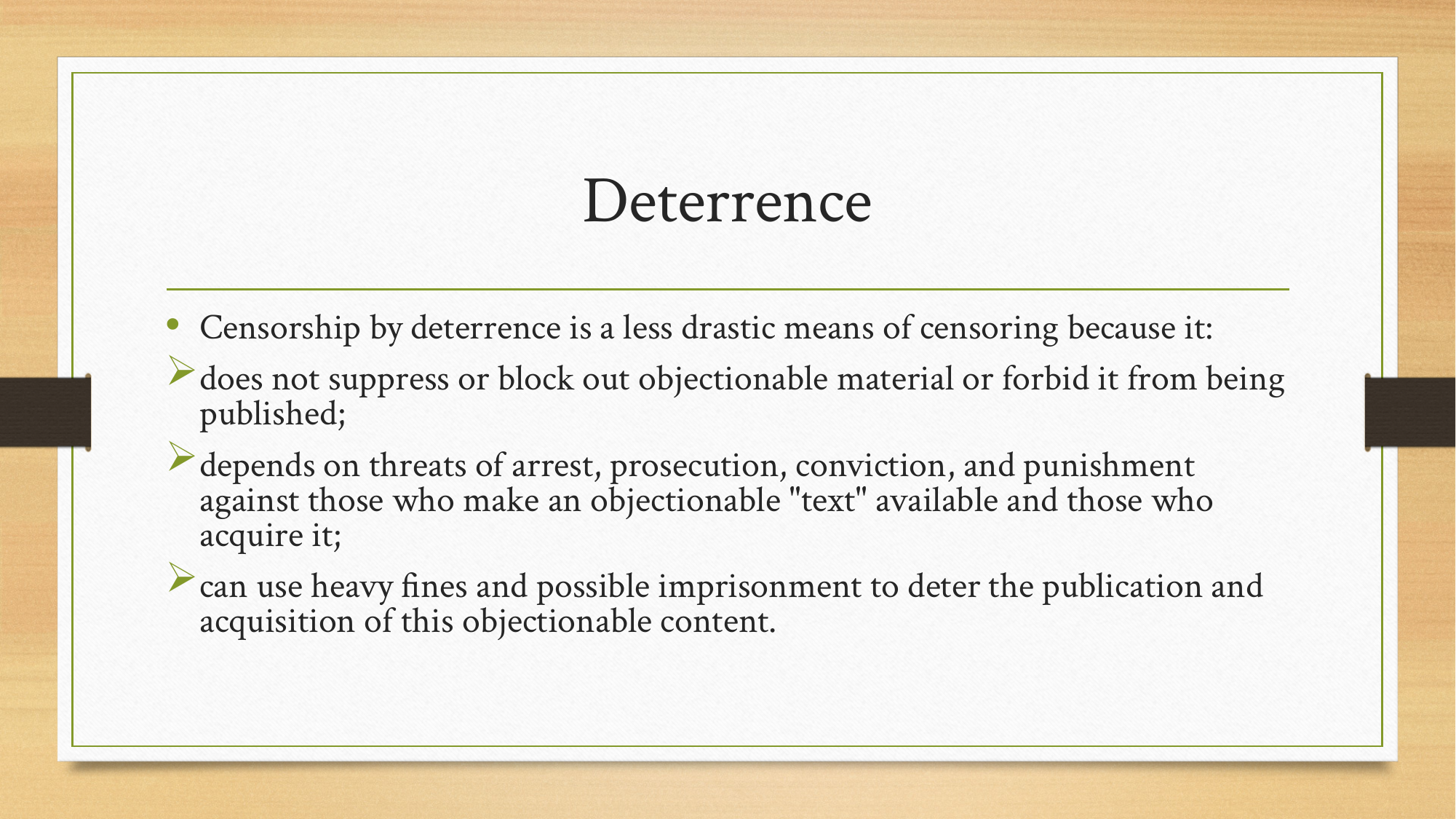

# Deterrence
Censorship by deterrence is a less drastic means of censoring because it:
does not suppress or block out objectionable material or forbid it from being published;
depends on threats of arrest, prosecution, conviction, and punishment against those who make an objectionable "text" available and those who acquire it;
can use heavy fines and possible imprisonment to deter the publication and acquisition of this objectionable content.